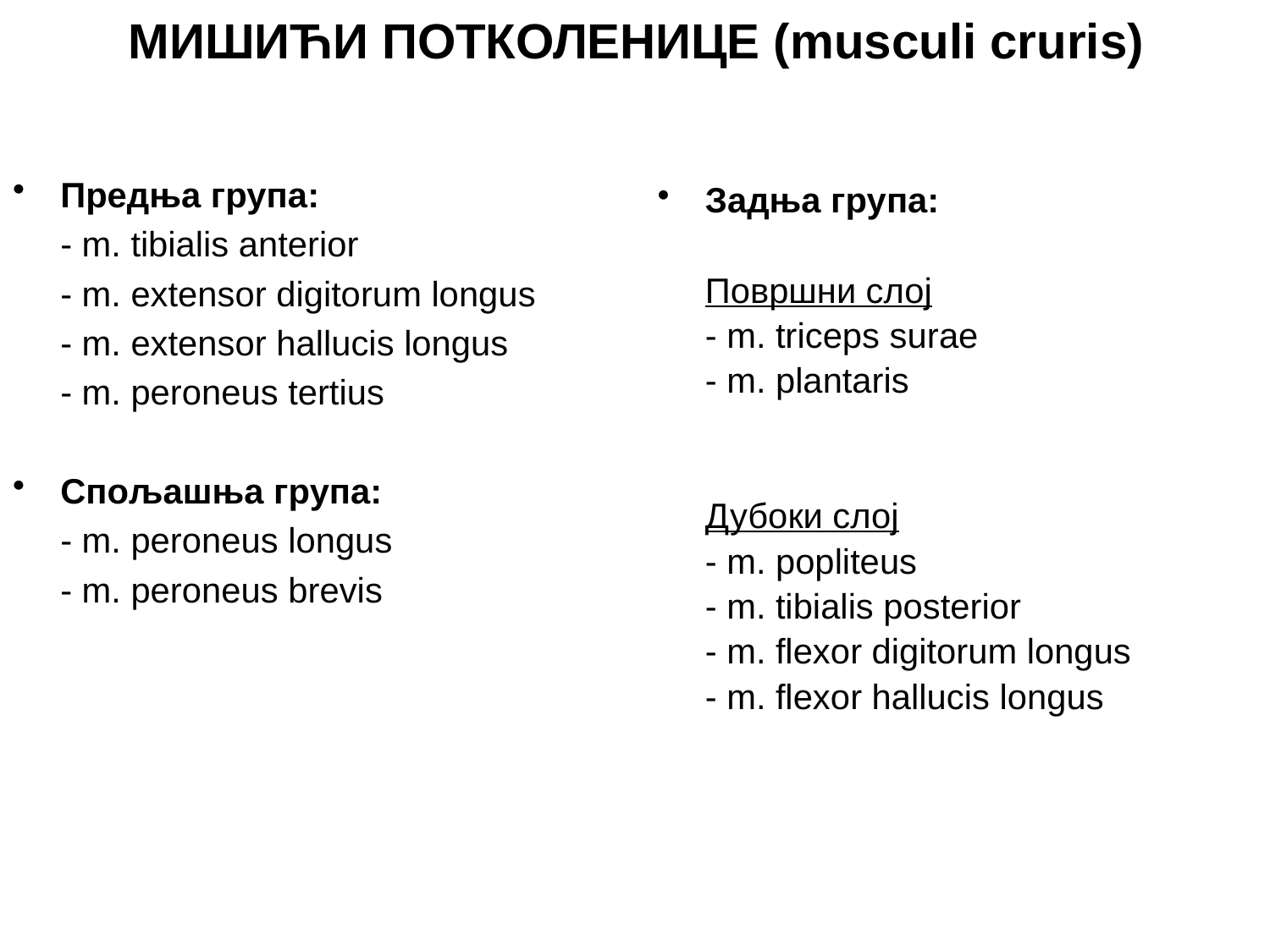

МИШИЋИ ПОТКОЛЕНИЦЕ (musculi cruris)
Предња група:
	- m. tibialis anterior
	- m. extensor digitorum longus
	- m. extensor hallucis longus
	- m. peroneus tertius

Спољашња група:
	- m. peroneus longus
	- m. peroneus brevis

Задња група:

	Површни слој
	- m. triceps surae
	- m. plantaris

	Дубоки слој
	- m. popliteus
	- m. tibialis posterior
	- m. flexor digitorum longus
	- m. flexor hallucis longus